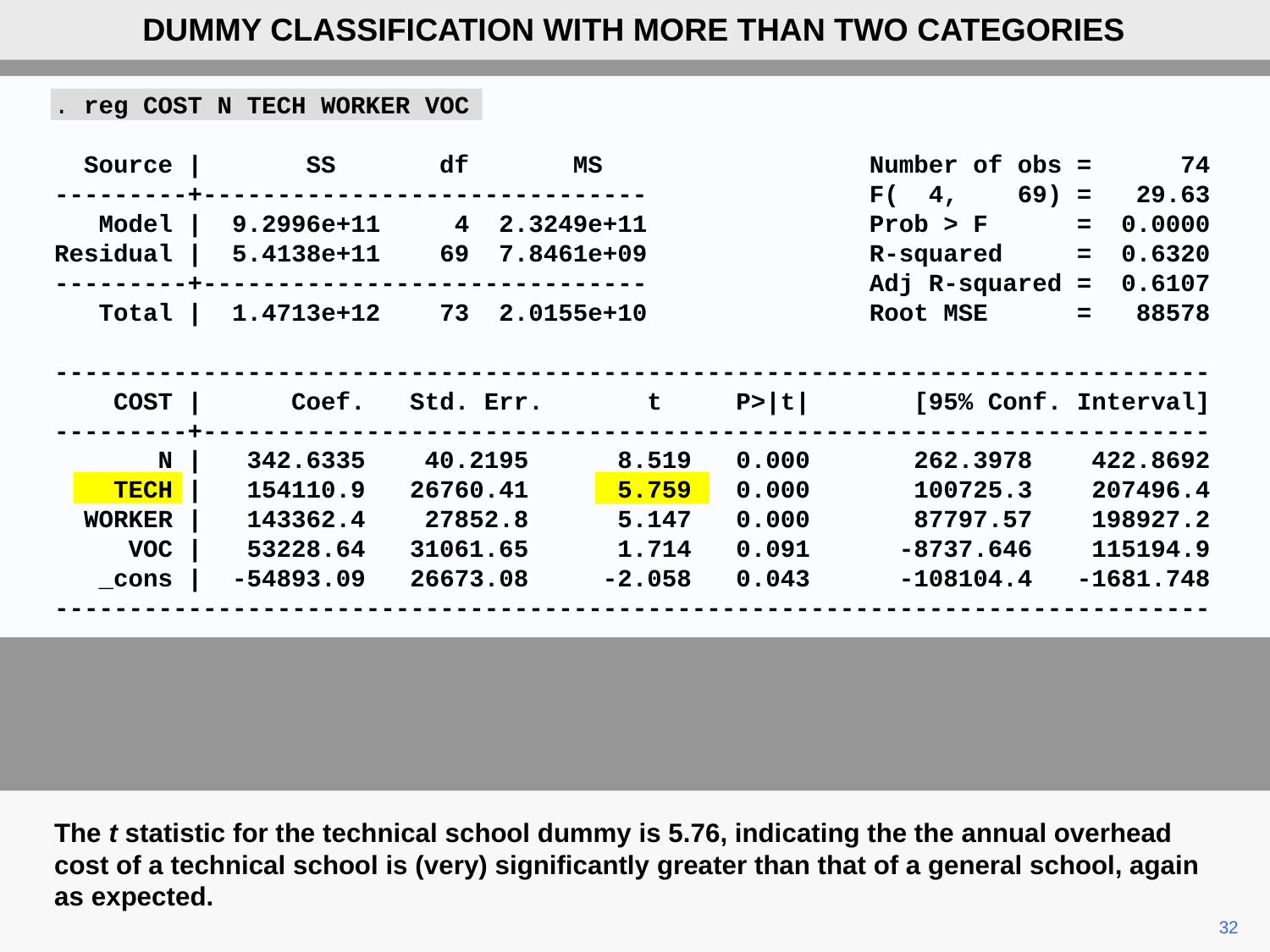

DUMMY CLASSIFICATION WITH MORE THAN TWO CATEGORIES

. reg COST N TECH WORKER VOC

  Source |       SS       df       MS                  Number of obs =      74
---------+------------------------------               F(  4,    69) =   29.63
   Model |  9.2996e+11     4  2.3249e+11               Prob > F      =  0.0000
Residual |  5.4138e+11    69  7.8461e+09               R-squared     =  0.6320
---------+------------------------------               Adj R-squared =  0.6107
   Total |  1.4713e+12    73  2.0155e+10               Root MSE      =   88578

------------------------------------------------------------------------------
    COST |      Coef.   Std. Err.       t     P>|t|       [95% Conf. Interval]
---------+--------------------------------------------------------------------
       N |   342.6335    40.2195      8.519   0.000       262.3978    422.8692
    TECH |   154110.9   26760.41      5.759   0.000       100725.3    207496.4
  WORKER |   143362.4    27852.8      5.147   0.000       87797.57    198927.2
     VOC |   53228.64   31061.65      1.714   0.091      -8737.646    115194.9
   _cons |  -54893.09   26673.08     -2.058   0.043      -108104.4   -1681.748
------------------------------------------------------------------------------

The t statistic for the technical school dummy is 5.76, indicating the the annual overhead cost of a technical school is (very) significantly greater than that of a general school, again as expected.
32